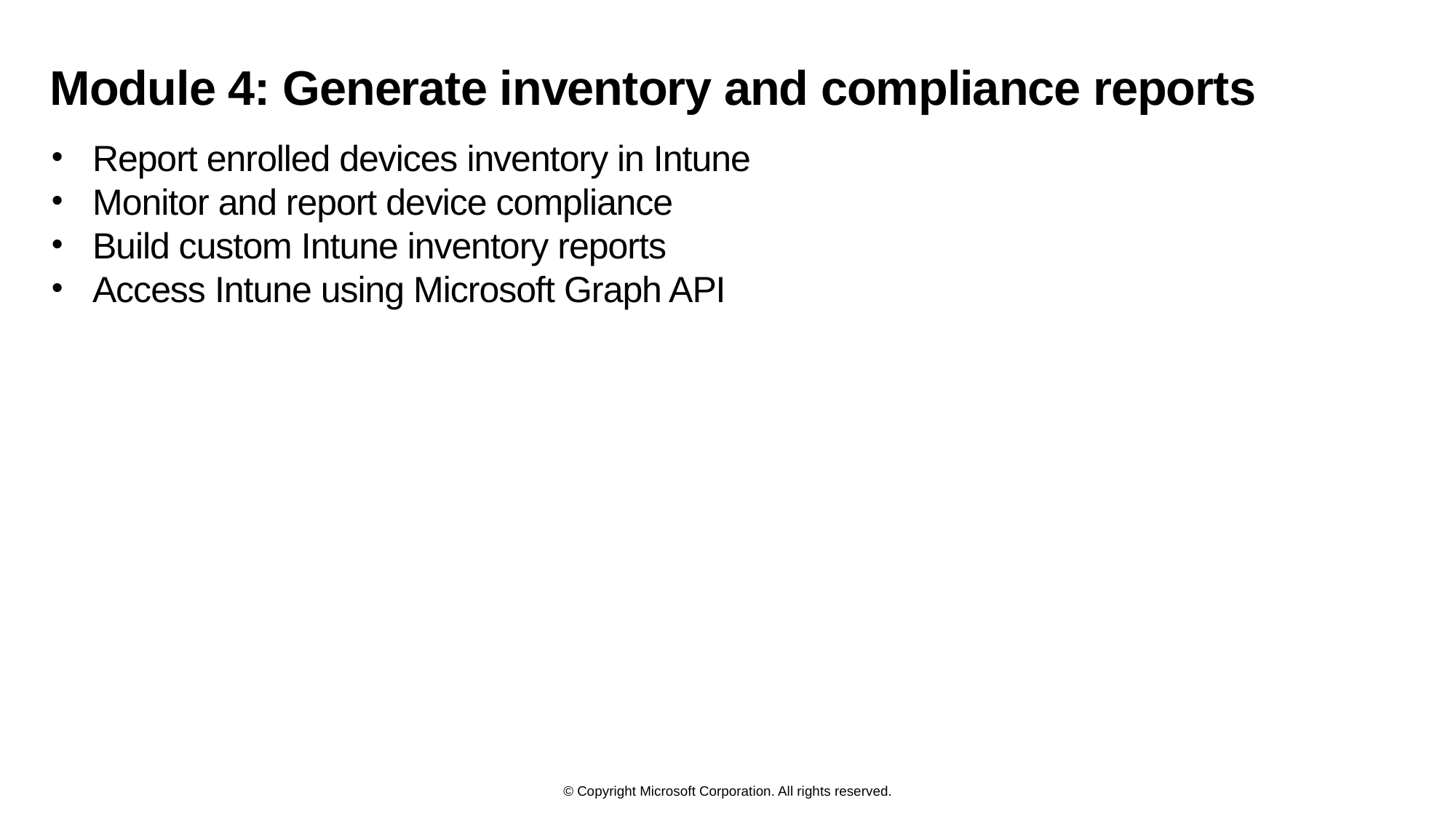

# Module 4: Generate inventory and compliance reports
Report enrolled devices inventory in Intune
Monitor and report device compliance
Build custom Intune inventory reports
Access Intune using Microsoft Graph API